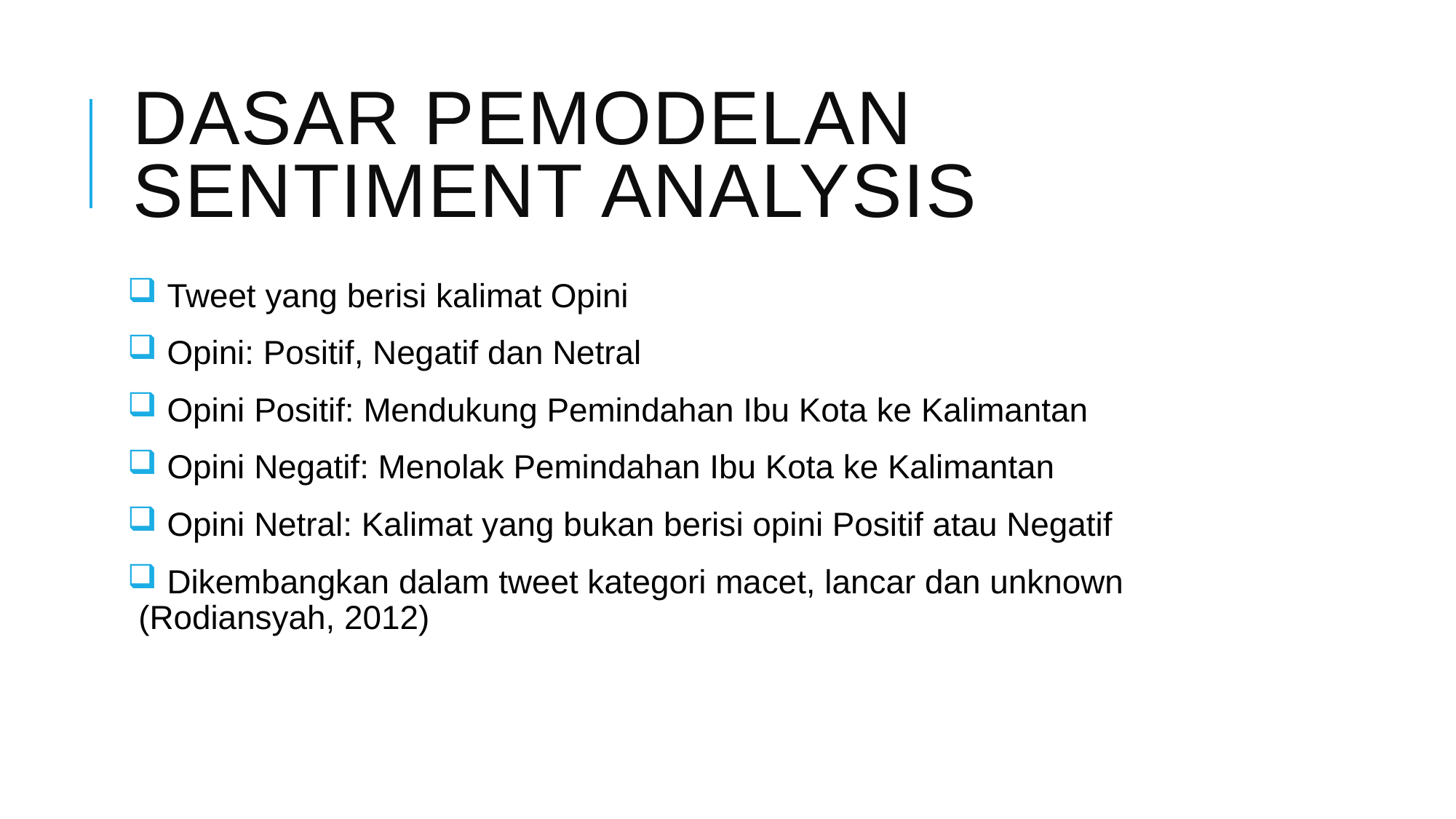

# DASAR PEMODELAN Sentiment analysis
 Tweet yang berisi kalimat Opini
 Opini: Positif, Negatif dan Netral
 Opini Positif: Mendukung Pemindahan Ibu Kota ke Kalimantan
 Opini Negatif: Menolak Pemindahan Ibu Kota ke Kalimantan
 Opini Netral: Kalimat yang bukan berisi opini Positif atau Negatif
 Dikembangkan dalam tweet kategori macet, lancar dan unknown (Rodiansyah, 2012)